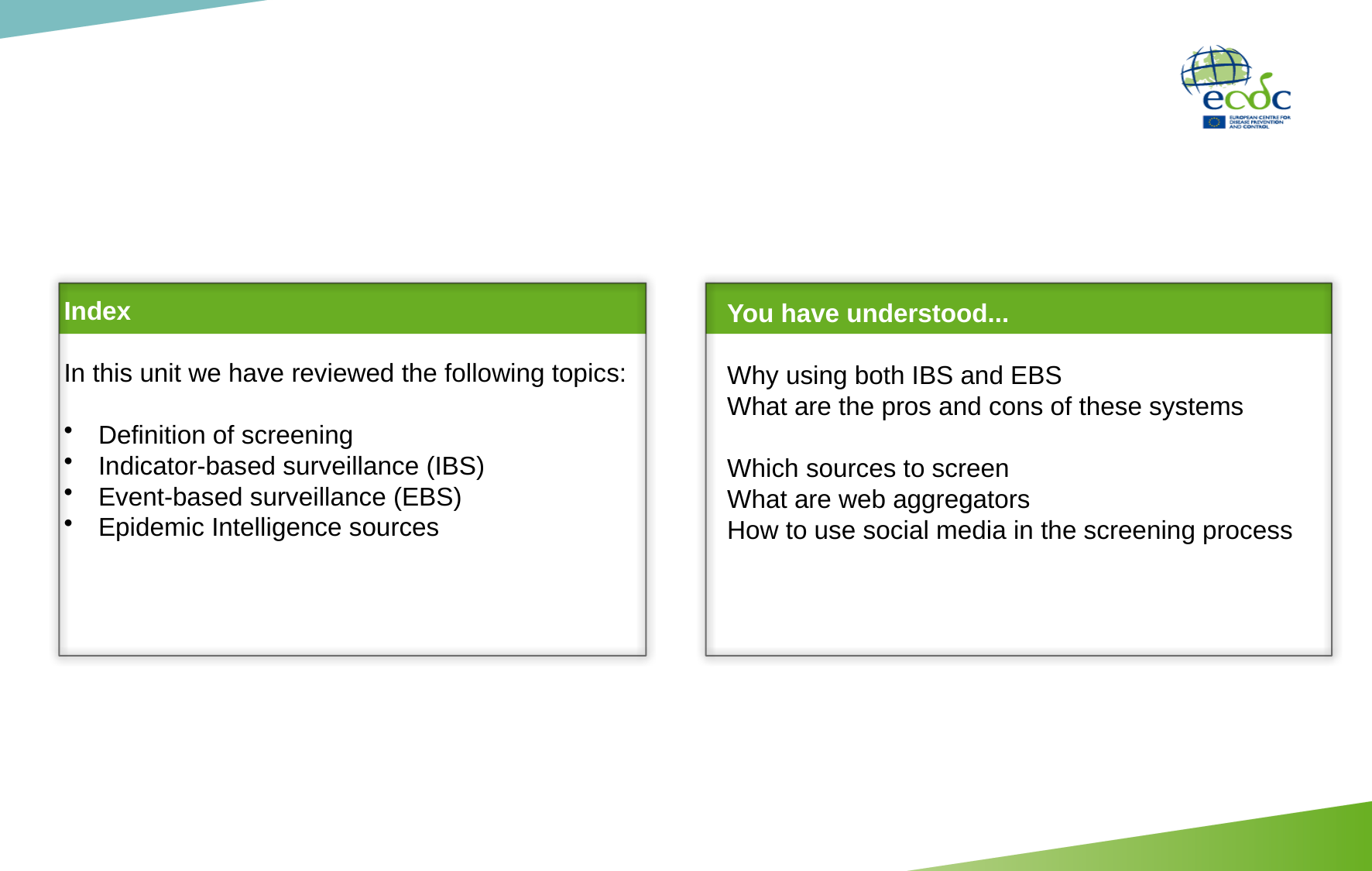

Index

In this unit we have reviewed the following topics:

 Definition of screening
 Indicator-based surveillance (IBS)
 Event-based surveillance (EBS)
 Epidemic Intelligence sources

You have understood...

Why using both IBS and EBS
What are the pros and cons of these systems

Which sources to screen
What are web aggregators
How to use social media in the screening process